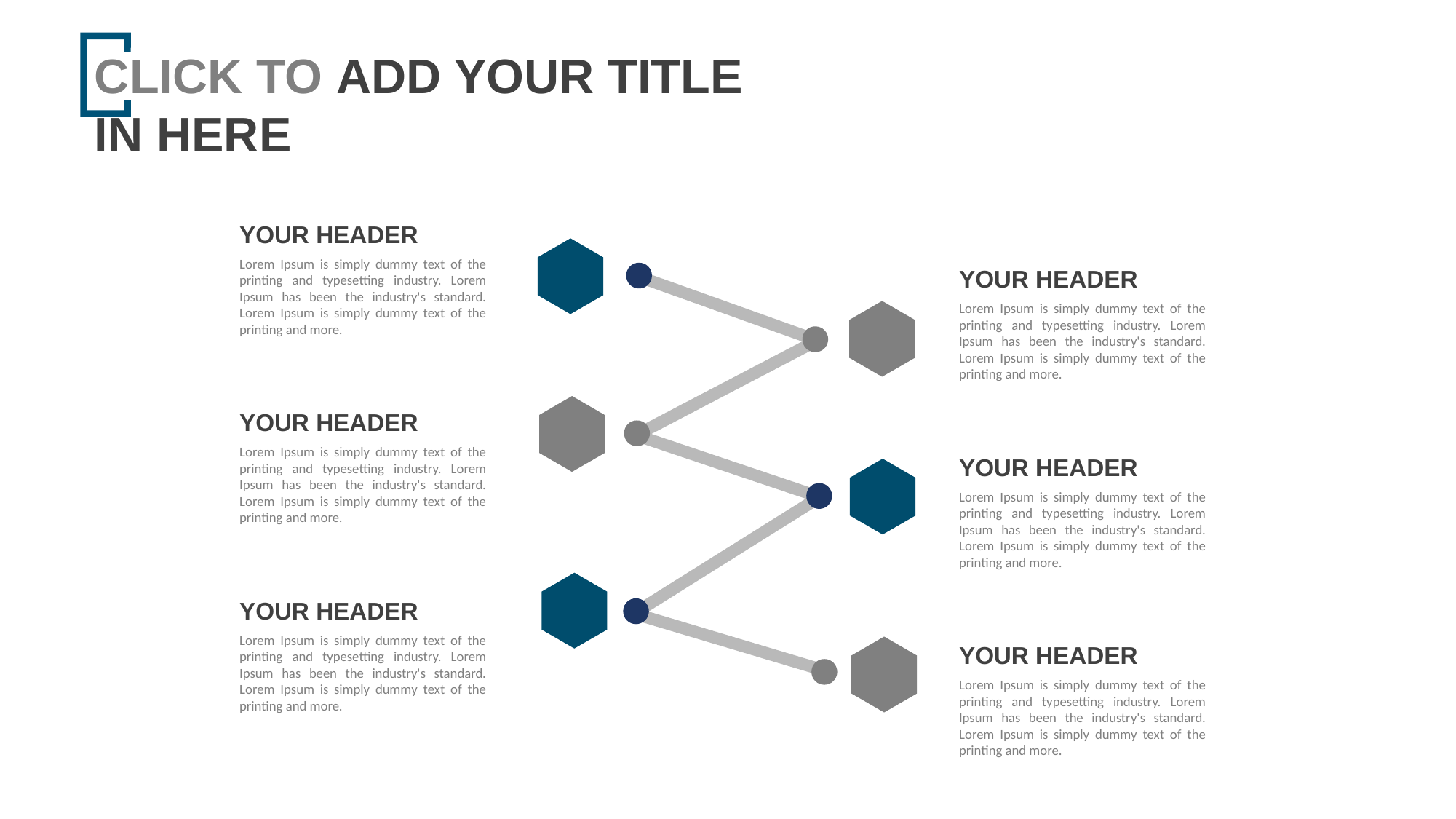

CLICK TO ADD YOUR TITLE IN HERE
YOUR HEADER
Lorem Ipsum is simply dummy text of the printing and typesetting industry. Lorem Ipsum has been the industry's standard. Lorem Ipsum is simply dummy text of the printing and more.
e7d195523061f1c01ef2b70529884c179423570dbaad84926380ABC1F97BAEF0C8FC051856578EAB7874501A1FFE158C4981707381814BCC4D9A8E3554438DEE4FBCF5A5B4D2A8B0989AB57E8BAC65EB77E2D09FF131CC59EA9E4A9D8C5193CF33B4C665D9FFCB9FD5BF1978DE4ABAE5EDC832CC76654DC8A3C49933D22DDA1F036BB0B658159A33

YOUR HEADER
Lorem Ipsum is simply dummy text of the printing and typesetting industry. Lorem Ipsum has been the industry's standard. Lorem Ipsum is simply dummy text of the printing and more.

YOUR HEADER
Lorem Ipsum is simply dummy text of the printing and typesetting industry. Lorem Ipsum has been the industry's standard. Lorem Ipsum is simply dummy text of the printing and more.

YOUR HEADER
Lorem Ipsum is simply dummy text of the printing and typesetting industry. Lorem Ipsum has been the industry's standard. Lorem Ipsum is simply dummy text of the printing and more.

YOUR HEADER
Lorem Ipsum is simply dummy text of the printing and typesetting industry. Lorem Ipsum has been the industry's standard. Lorem Ipsum is simply dummy text of the printing and more.

YOUR HEADER
Lorem Ipsum is simply dummy text of the printing and typesetting industry. Lorem Ipsum has been the industry's standard. Lorem Ipsum is simply dummy text of the printing and more.